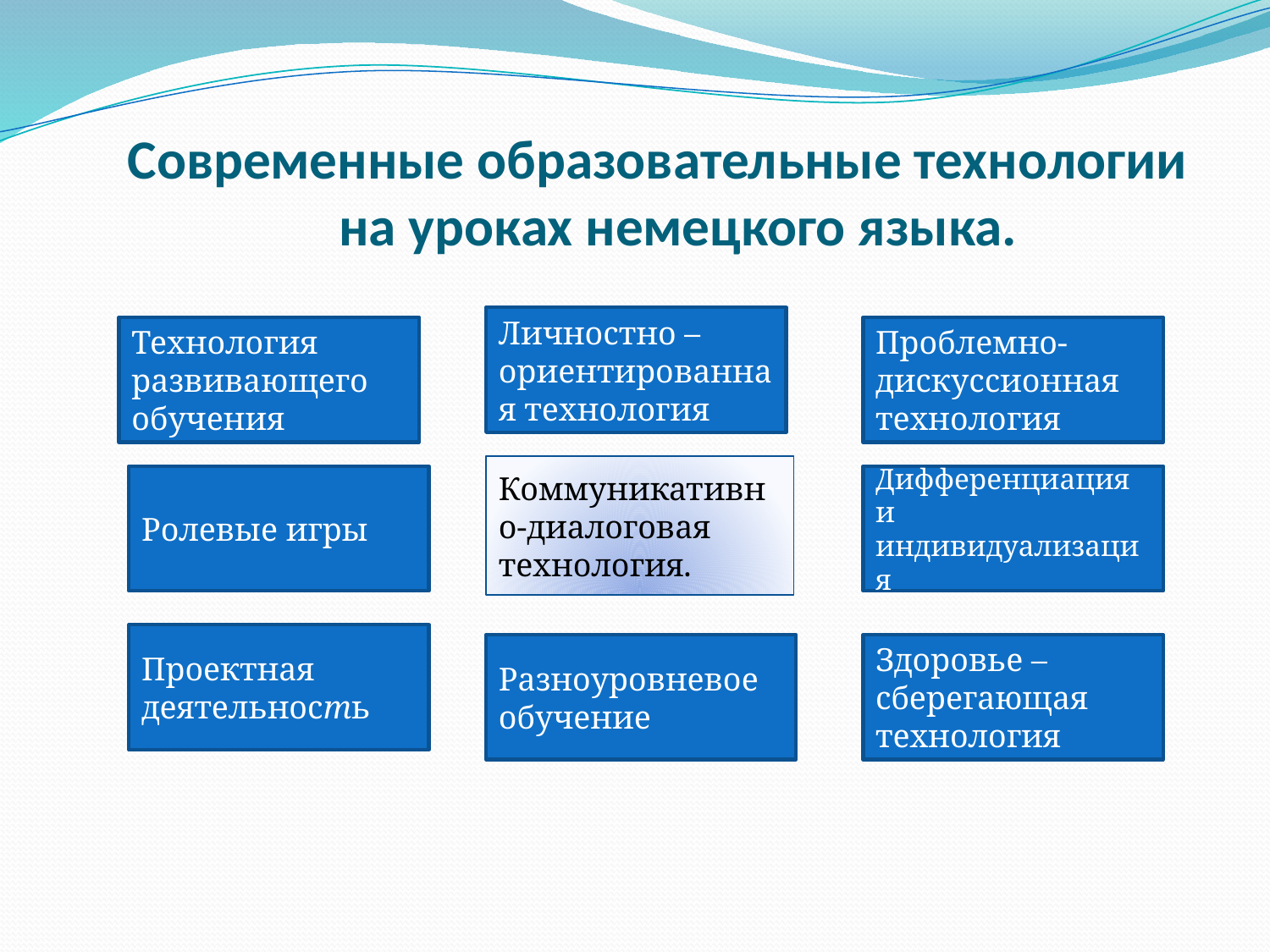

# Современные образовательные технологии на уроках немецкого языка.

Личностно –ориентированная технология
Технология развивающего обучения
Проблемно-дискуссионная технология
Коммуникативно-диалоговая технология.
Ролевые игры
Дифференциация и индивидуализация
Проектная деятельность
Разноуровневое обучение
Здоровье –сберегающая технология